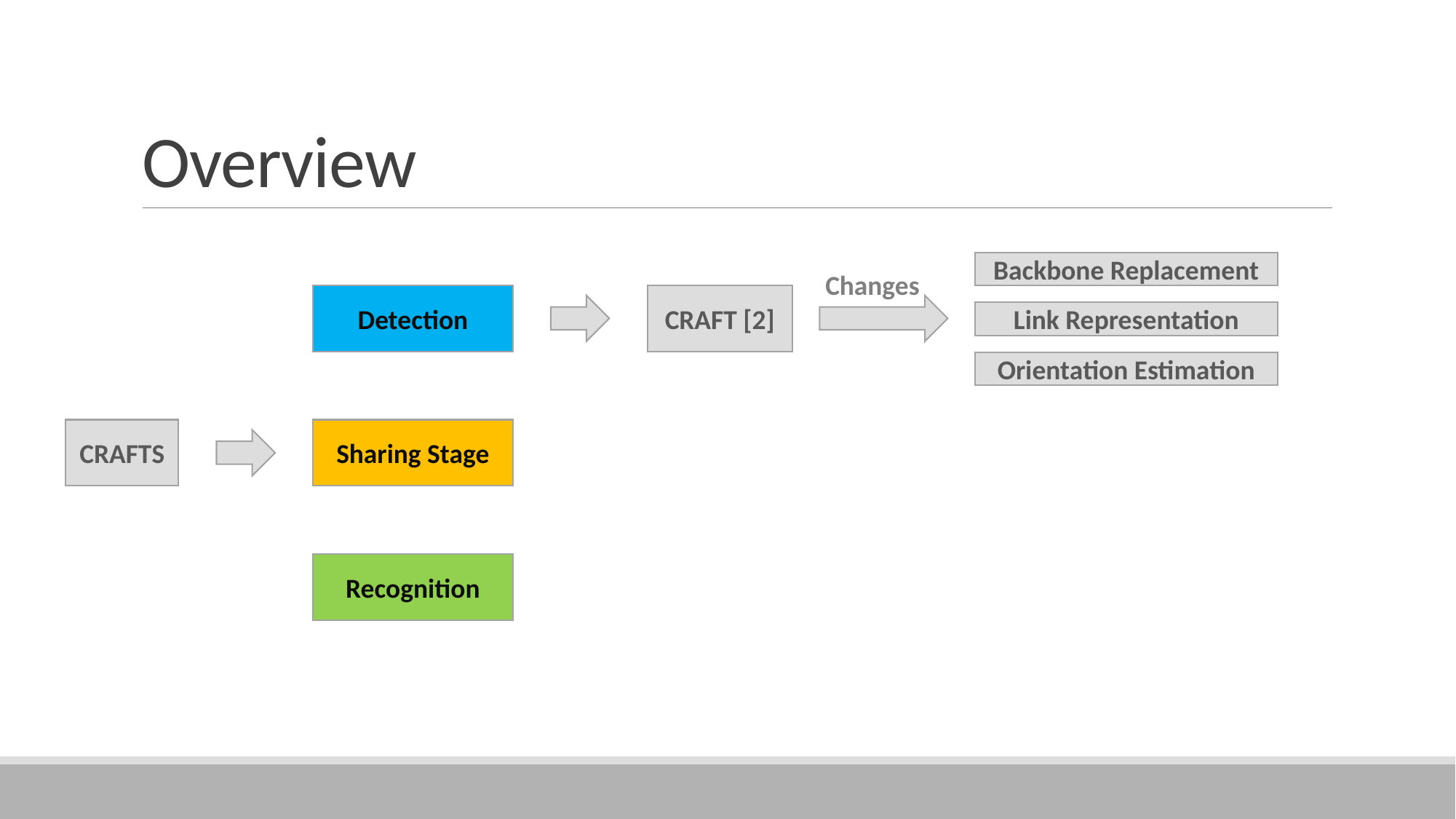

# Overview
Backbone Replacement
Changes
CRAFT [2]
Detection

Link Representation
Orientation Estimation
CRAFTS
Sharing Stage

Recognition